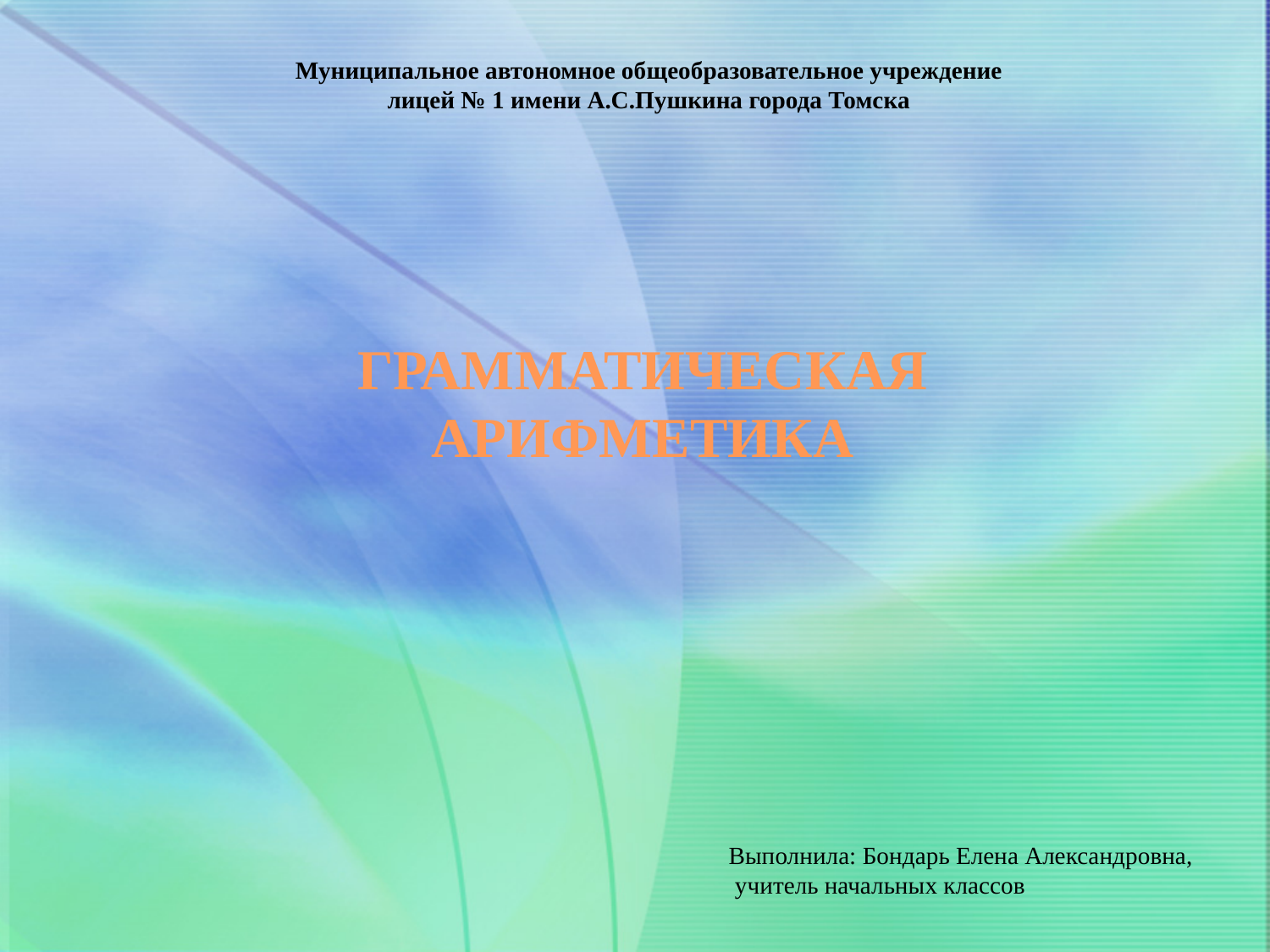

# Муниципальное автономное общеобразовательное учреждение лицей № 1 имени А.С.Пушкина города Томска
ГРАММАТИЧЕСКАЯ АРИФМЕТИКА
Выполнила: Бондарь Елена Александровна,
 учитель начальных классов